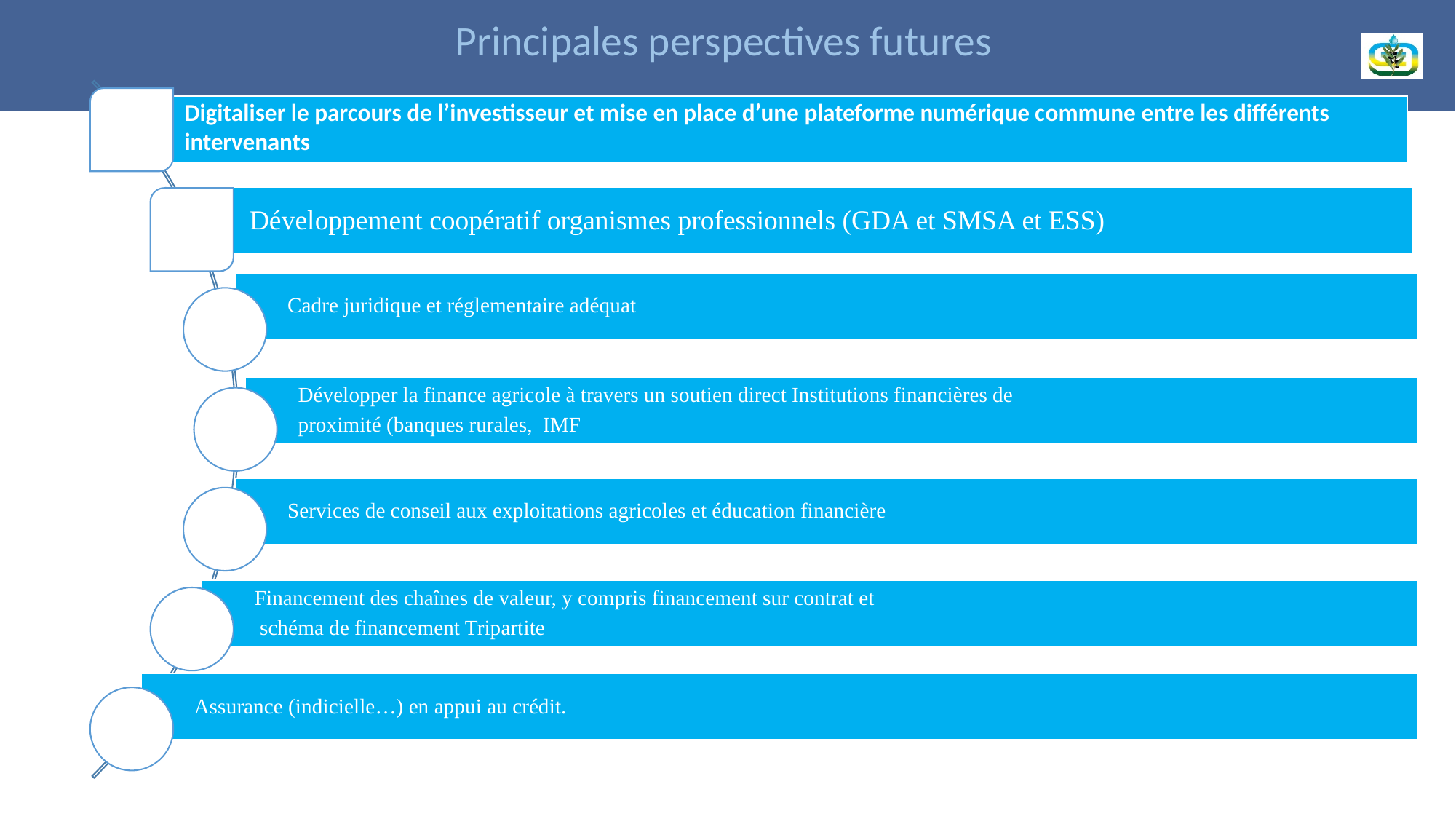

# Principales perspectives futures

Digitaliser le parcours de l’investisseur et mise en place d’une plateforme numérique commune entre les différents intervenants

Développement coopératif organismes professionnels (GDA et SMSA et ESS)
Cadre juridique et réglementaire adéquat
Développer la finance agricole à travers un soutien direct Institutions financières de
proximité (banques rurales,  IMF
Services de conseil aux exploitations agricoles et éducation financière
Financement des chaînes de valeur, y compris financement sur contrat et
 schéma de financement Tripartite
Assurance (indicielle…) en appui au crédit.